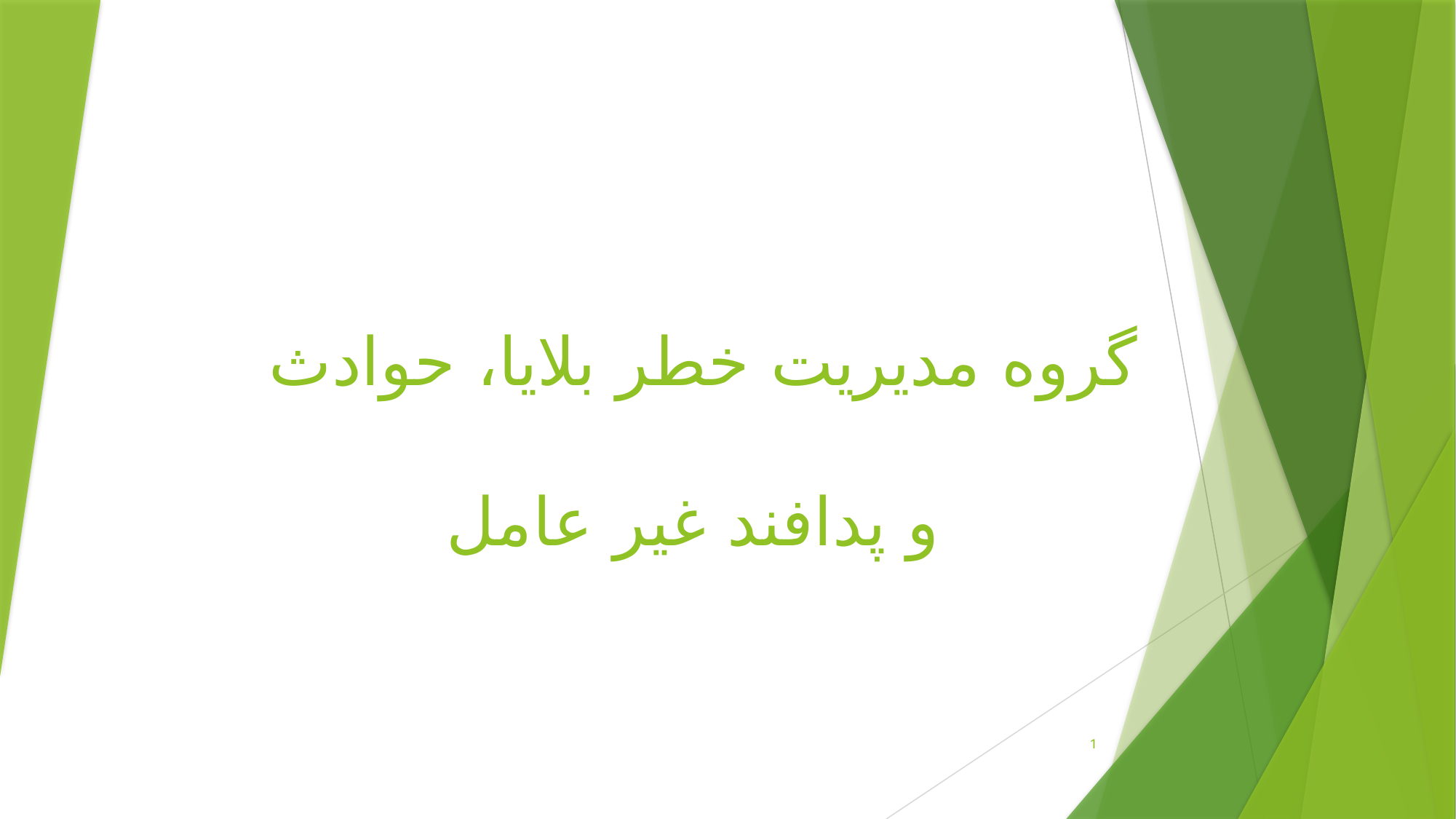

# گروه مدیریت خطر بلایا، حوادث و پدافند غیر عامل
1